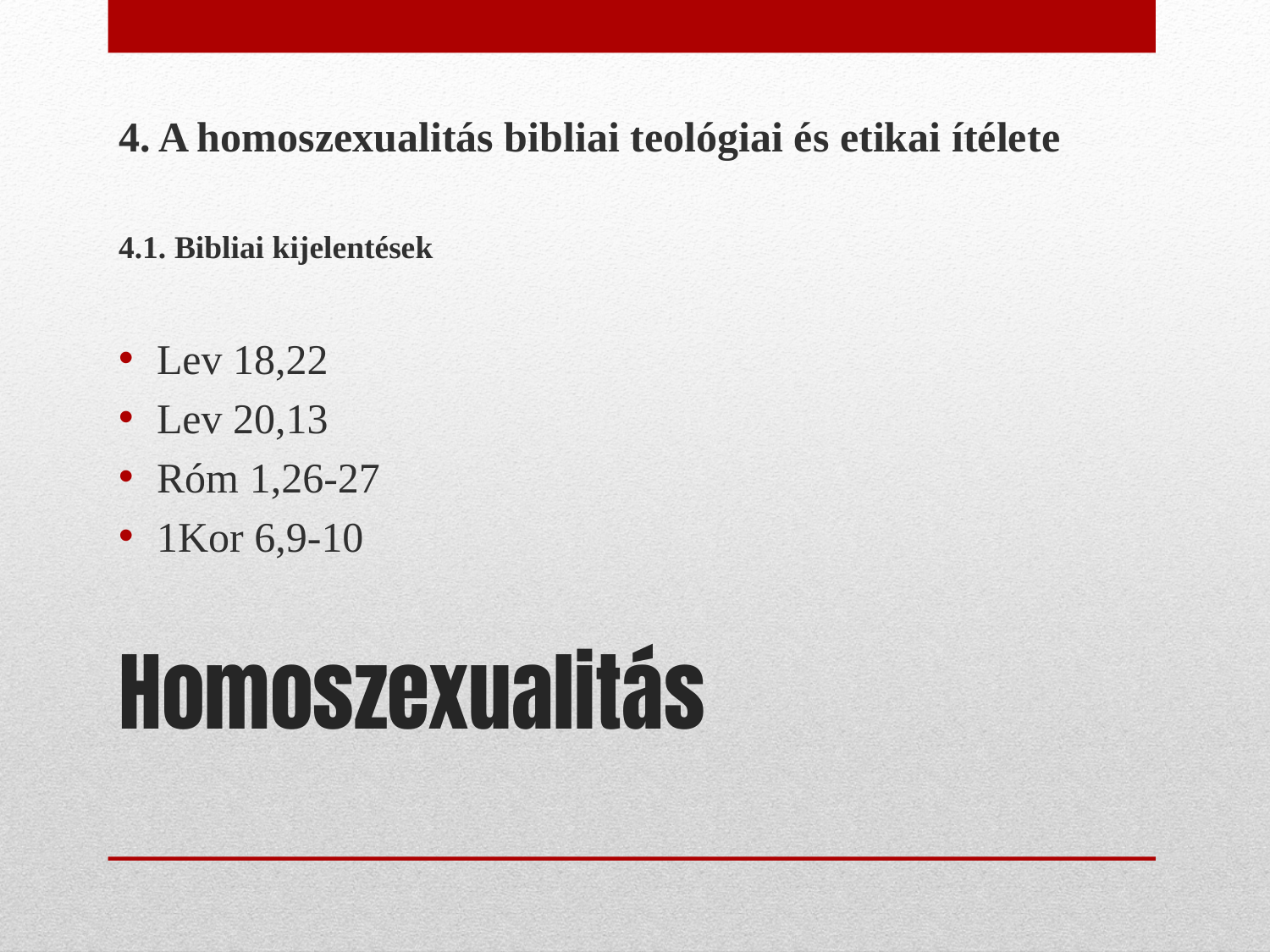

4. A homoszexualitás bibliai teológiai és etikai ítélete

4.1. Bibliai kijelentések

Lev 18,22
Lev 20,13
Róm 1,26-27
1Kor 6,9-10

# Homoszexualitás